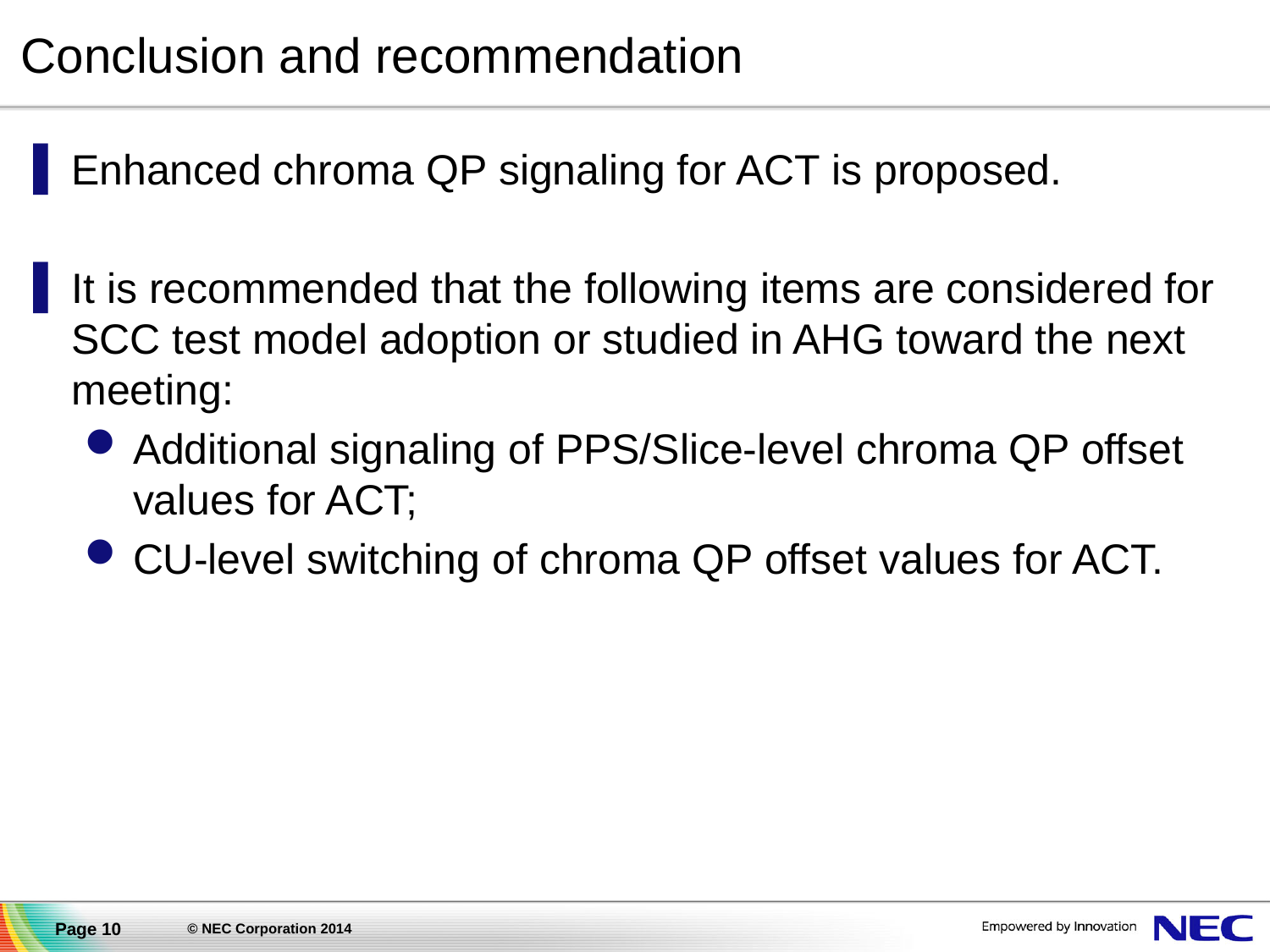

# Conclusion and recommendation
Enhanced chroma QP signaling for ACT is proposed.

It is recommended that the following items are considered for SCC test model adoption or studied in AHG toward the next meeting:
Additional signaling of PPS/Slice-level chroma QP offset values for ACT;
CU-level switching of chroma QP offset values for ACT.